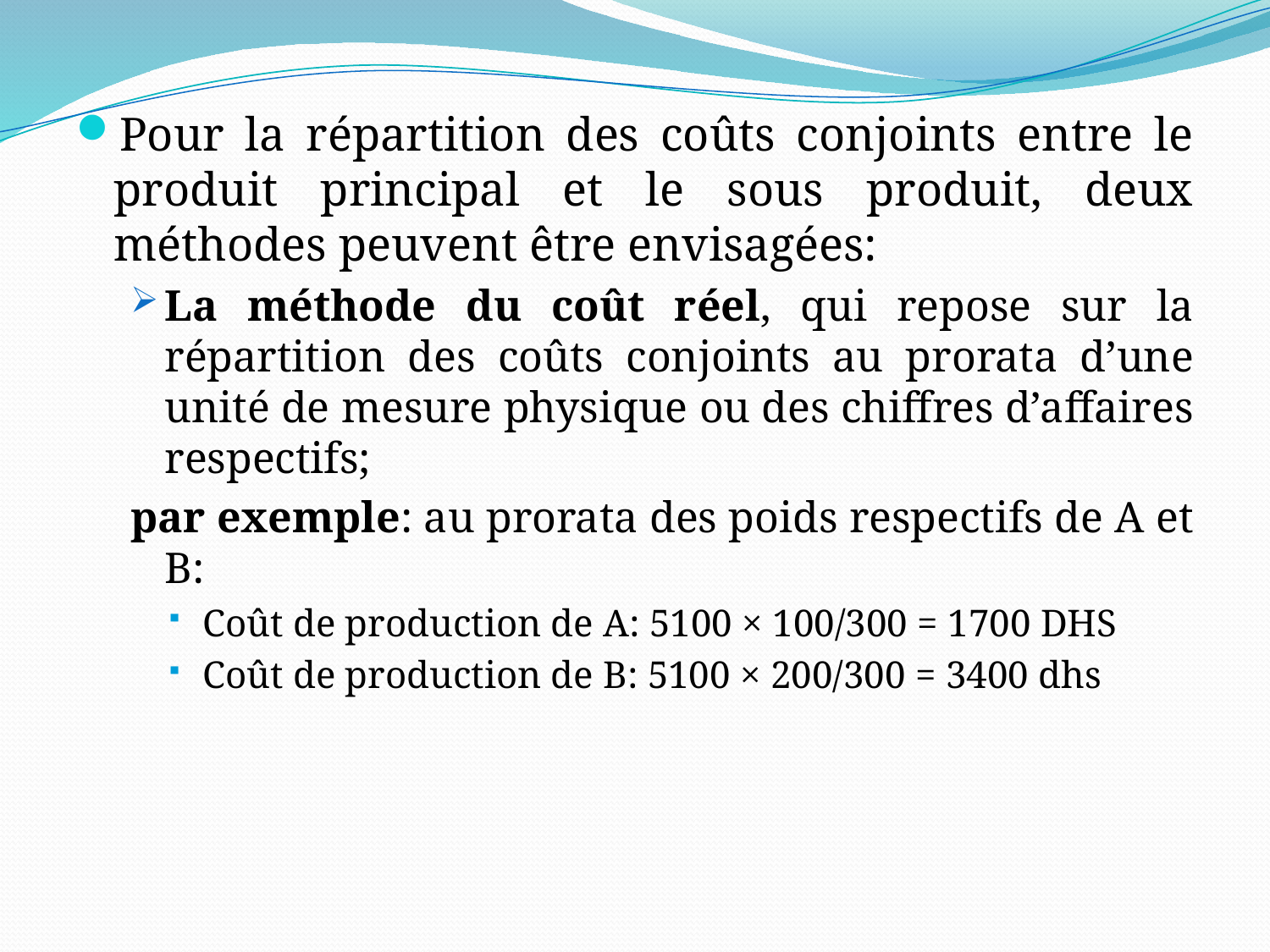

Pour la répartition des coûts conjoints entre le produit principal et le sous produit, deux méthodes peuvent être envisagées:
La méthode du coût réel, qui repose sur la répartition des coûts conjoints au prorata d’une unité de mesure physique ou des chiffres d’affaires respectifs;
par exemple: au prorata des poids respectifs de A et B:
Coût de production de A: 5100 × 100/300 = 1700 DHS
Coût de production de B: 5100 × 200/300 = 3400 dhs